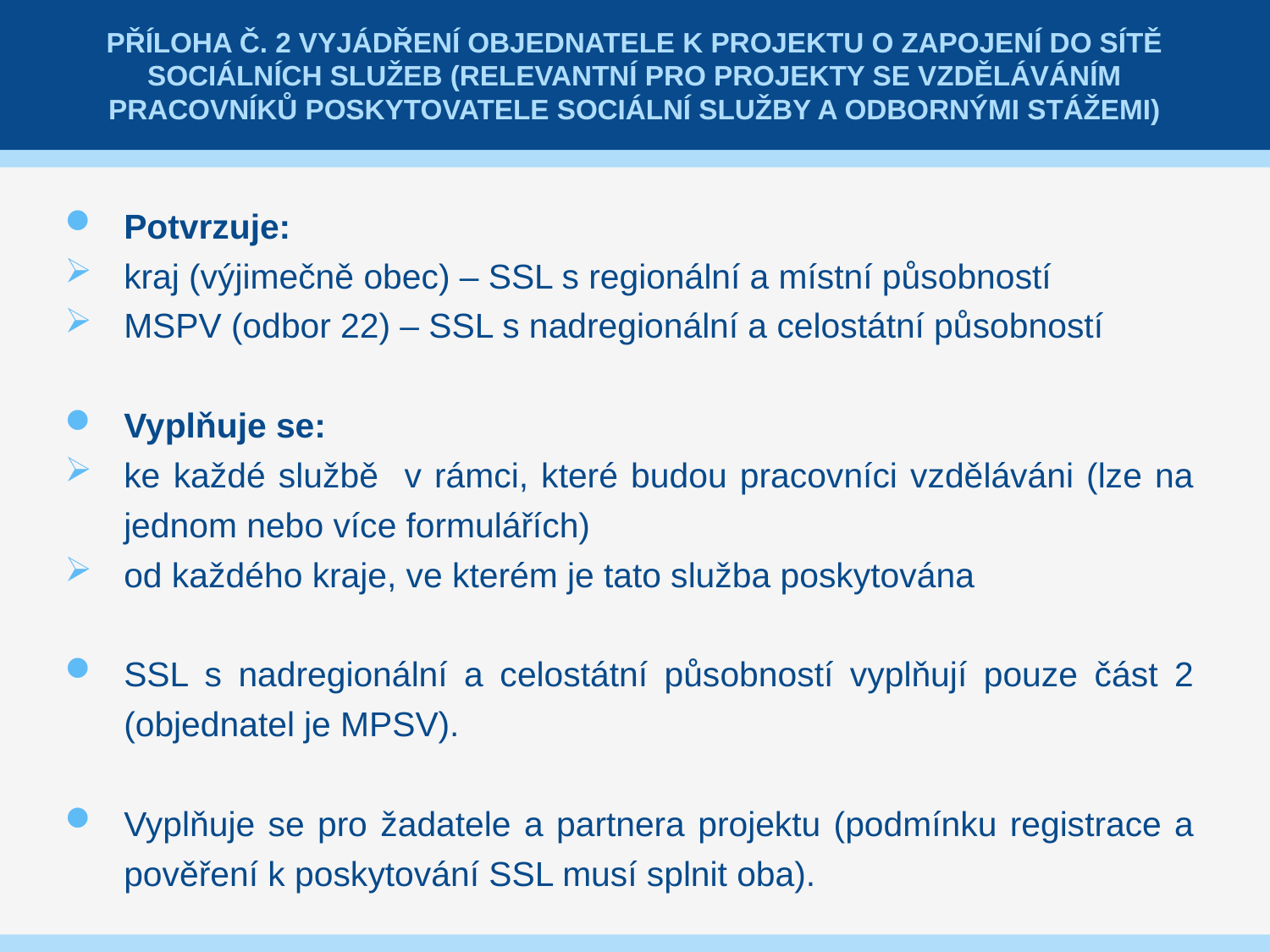

# Příloha č. 2 Vyjádření objednatele k projektu o zapojení do sítě sociálních služeb (relevantní pro projekty se vzděláváním pracovníků poskytovatele sociální služby a odbornými stážemi)
Potvrzuje:
kraj (výjimečně obec) – SSL s regionální a místní působností
MSPV (odbor 22) – SSL s nadregionální a celostátní působností

Vyplňuje se:
ke každé službě  v rámci, které budou pracovníci vzděláváni (lze na jednom nebo více formulářích)
od každého kraje, ve kterém je tato služba poskytována

SSL s nadregionální a celostátní působností vyplňují pouze část 2 (objednatel je MPSV).

Vyplňuje se pro žadatele a partnera projektu (podmínku registrace a pověření k poskytování SSL musí splnit oba).